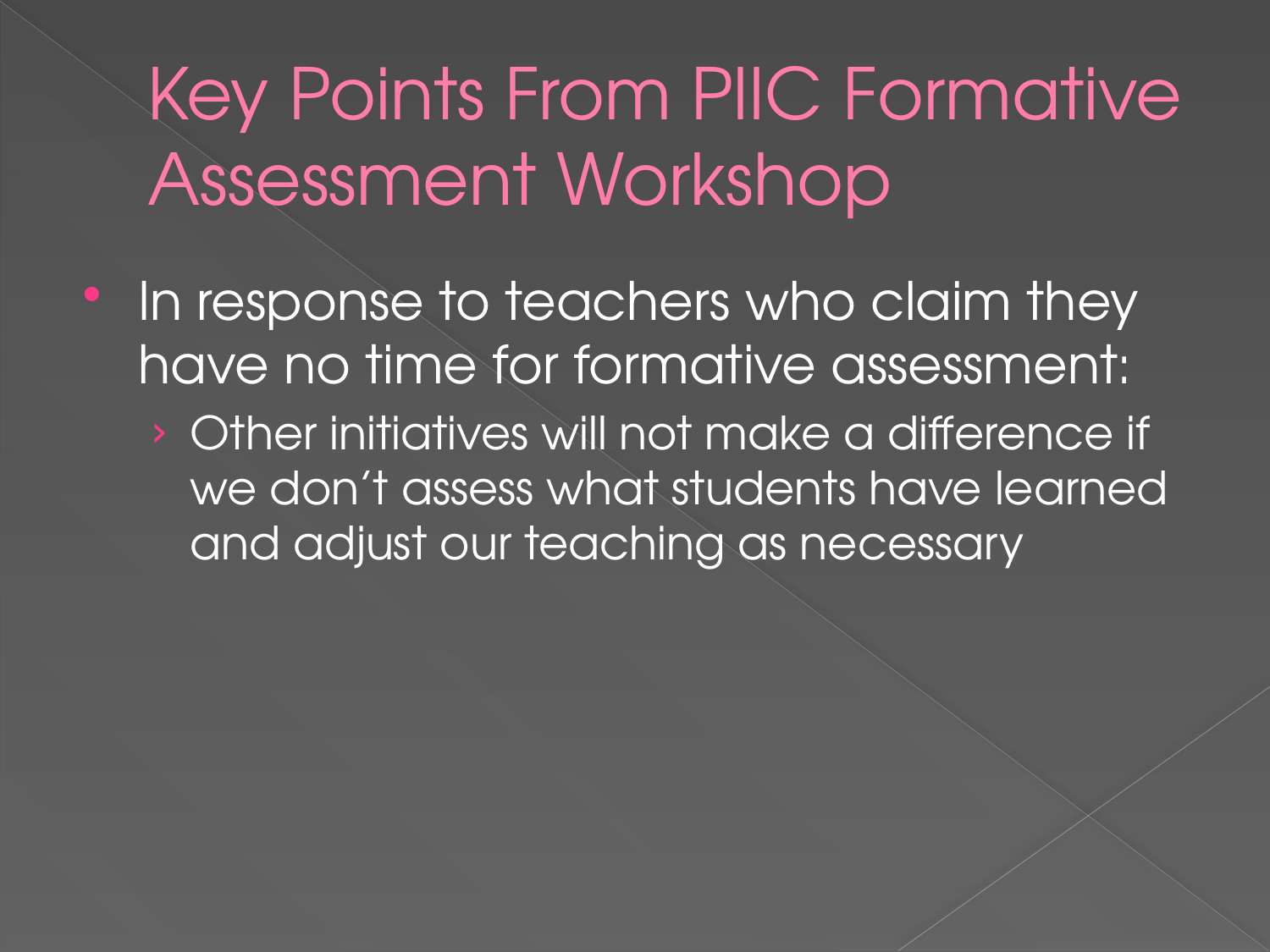

# Key Points From PIIC Formative Assessment Workshop
In response to teachers who claim they have no time for formative assessment:
Other initiatives will not make a difference if we don’t assess what students have learned and adjust our teaching as necessary